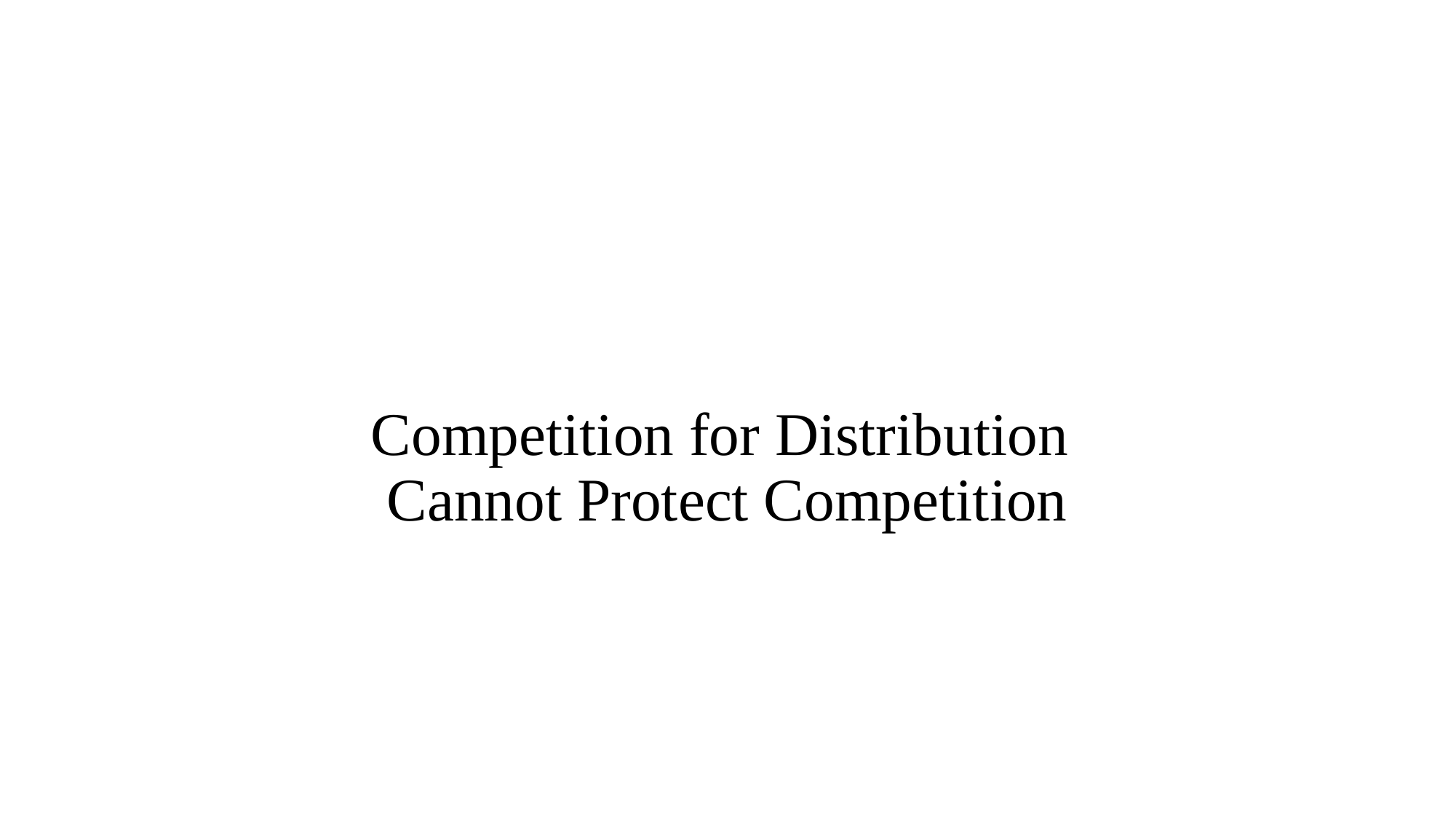

# Competition for Distribution Cannot Protect Competition